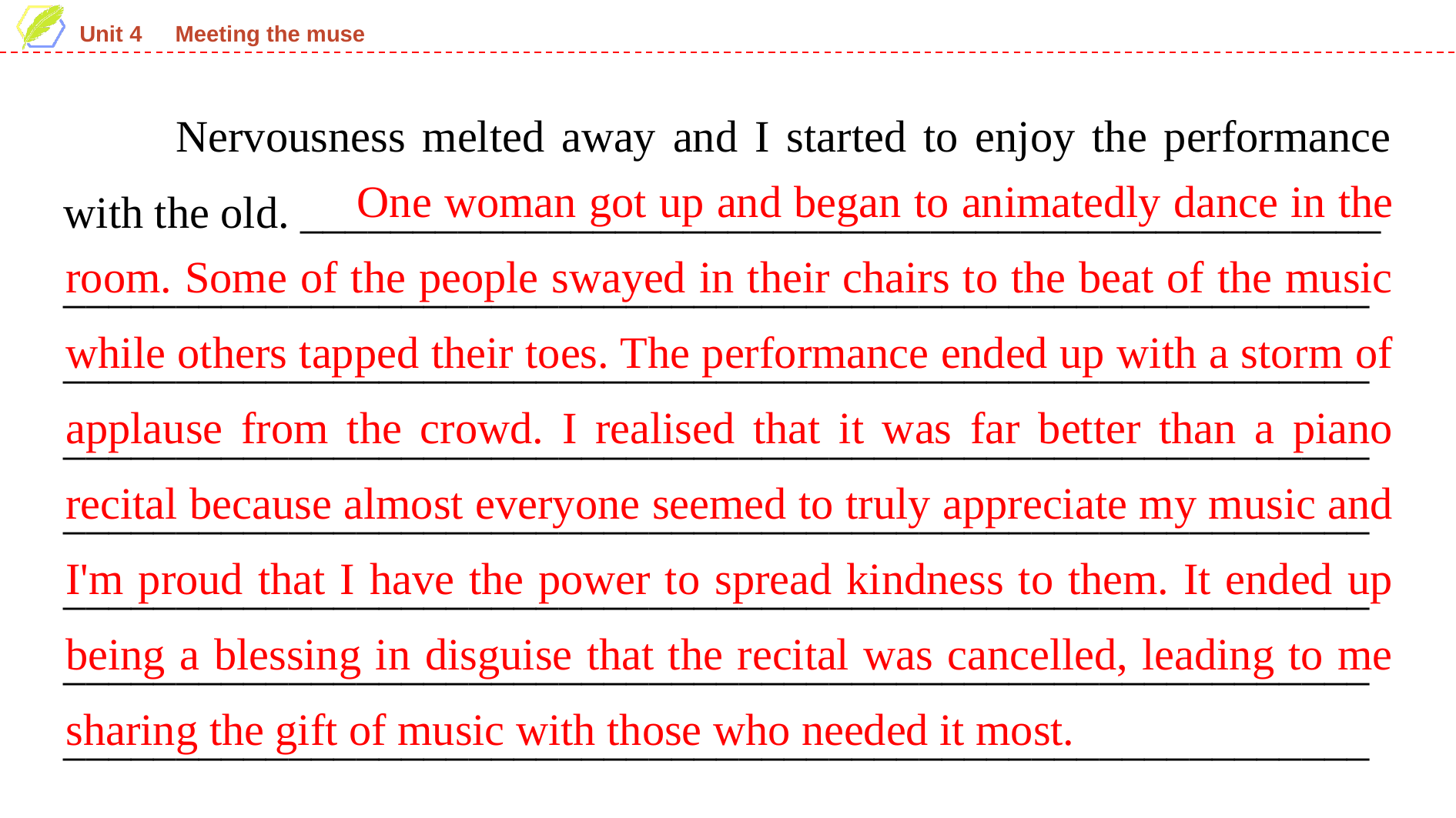

Nervousness melted away and I started to enjoy the performance with the old. ________________________________________________
_____________________________________________________________________________________________________________________________________________________________________________________________________________________________________________________________________________________________________________________________________________________________________________________________________________________________
                       One woman got up and began to animatedly dance in the room. Some of the people swayed in their chairs to the beat of the music while others tapped their toes. The performance ended up with a storm of applause from the crowd. I realised that it was far better than a piano recital because almost everyone seemed to truly appreciate my music and I'm proud that I have the power to spread kindness to them. It ended up being a blessing in disguise that the recital was cancelled, leading to me sharing the gift of music with those who needed it most.